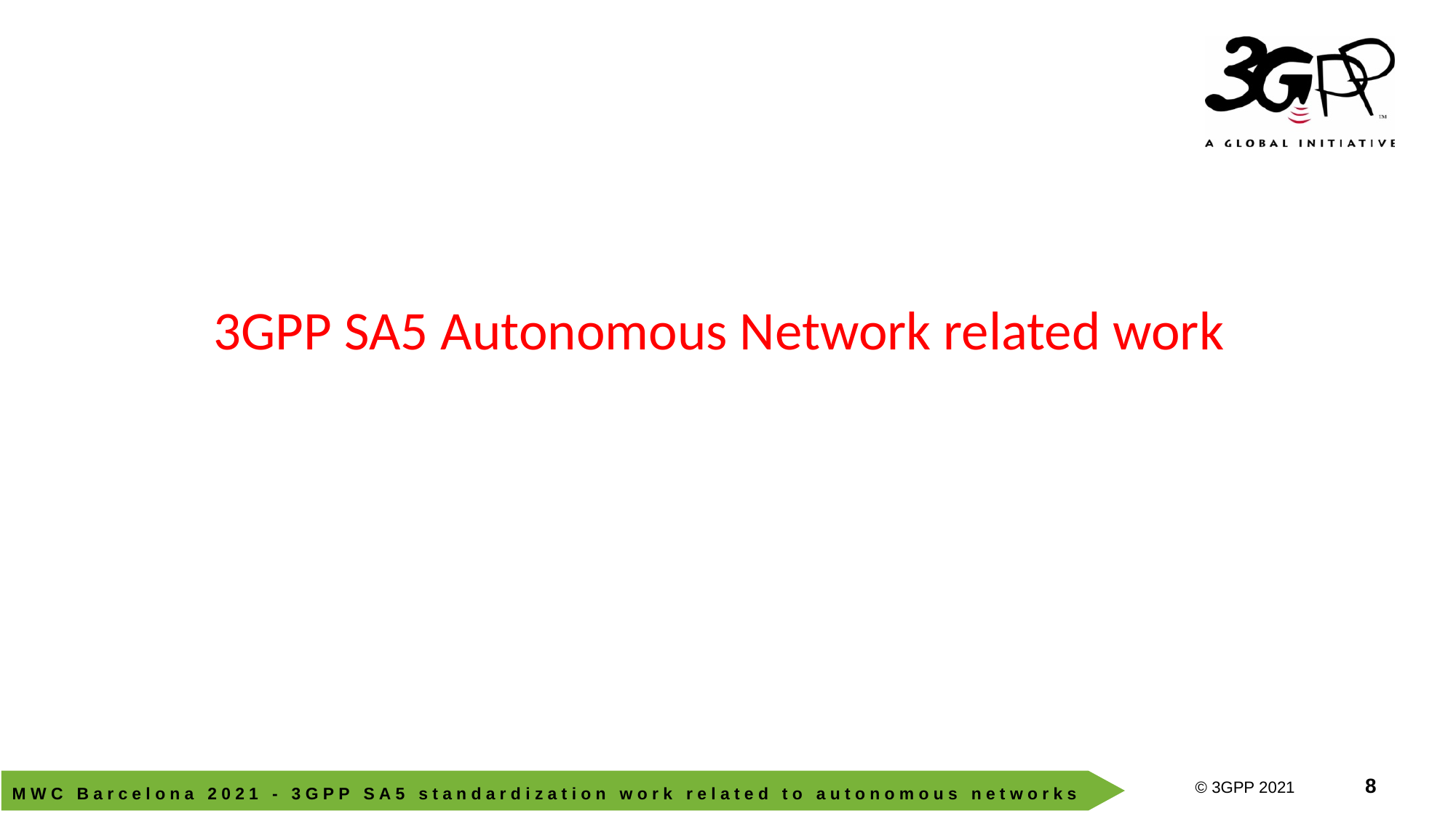

# 3GPP SA5 Autonomous Network related work